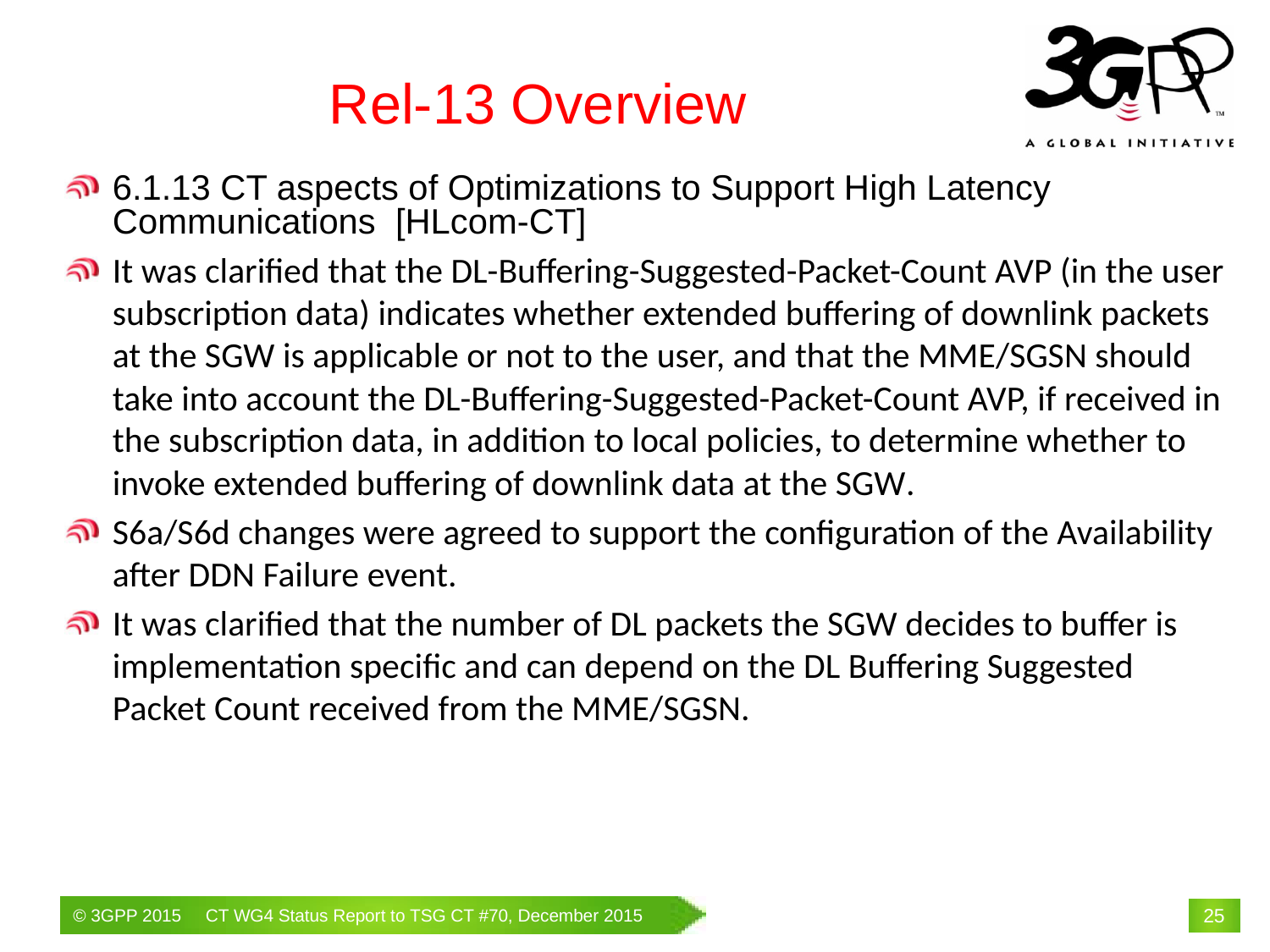

# Rel-13 Overview
6.1.13 CT aspects of Optimizations to Support High Latency Communications  [HLcom-CT]
It was clarified that the DL-Buffering-Suggested-Packet-Count AVP (in the user subscription data) indicates whether extended buffering of downlink packets at the SGW is applicable or not to the user, and that the MME/SGSN should take into account the DL-Buffering-Suggested-Packet-Count AVP, if received in the subscription data, in addition to local policies, to determine whether to invoke extended buffering of downlink data at the SGW.
S6a/S6d changes were agreed to support the configuration of the Availability after DDN Failure event.
It was clarified that the number of DL packets the SGW decides to buffer is implementation specific and can depend on the DL Buffering Suggested Packet Count received from the MME/SGSN.